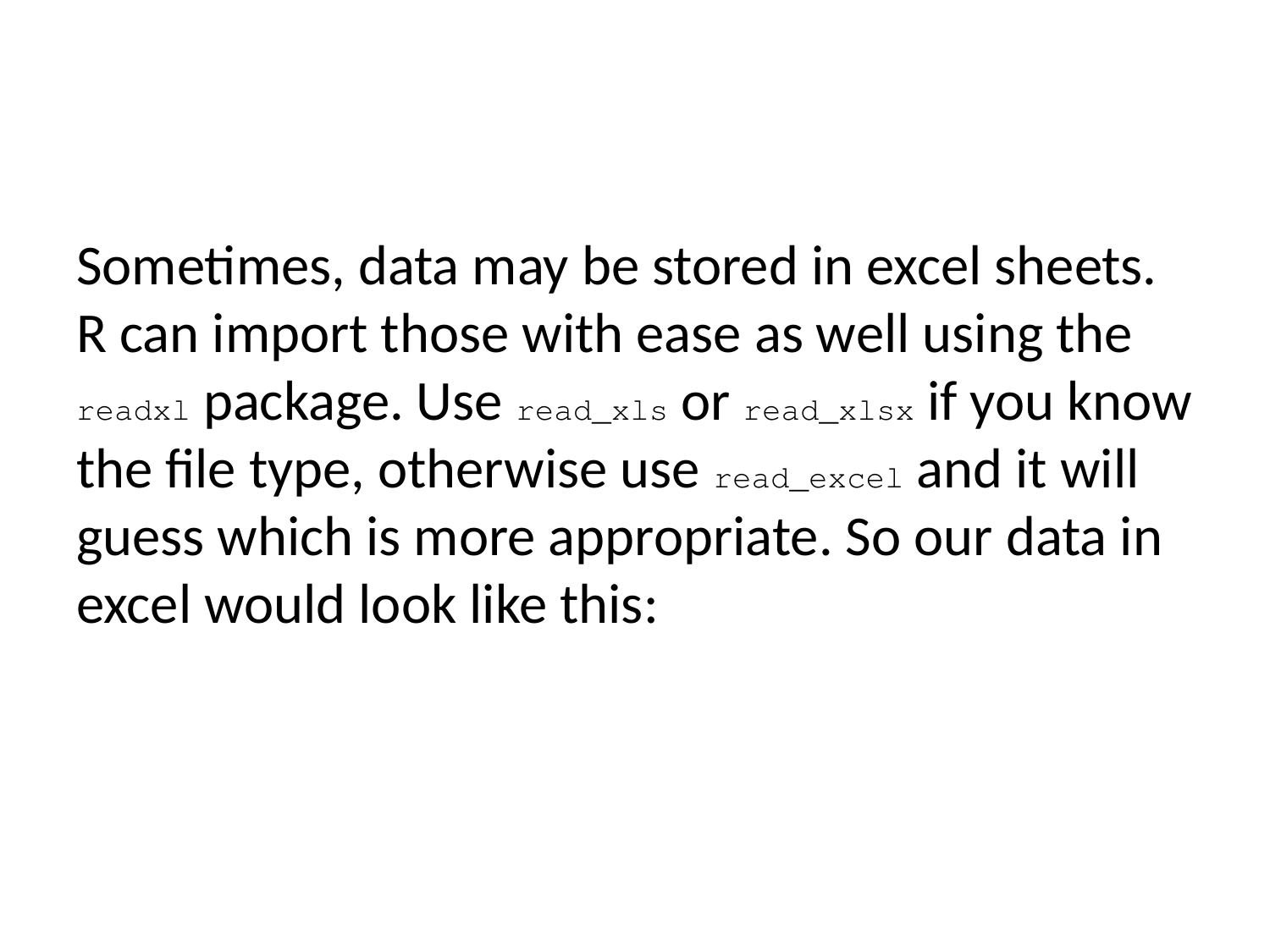

Sometimes, data may be stored in excel sheets. R can import those with ease as well using the readxl package. Use read_xls or read_xlsx if you know the file type, otherwise use read_excel and it will guess which is more appropriate. So our data in excel would look like this: